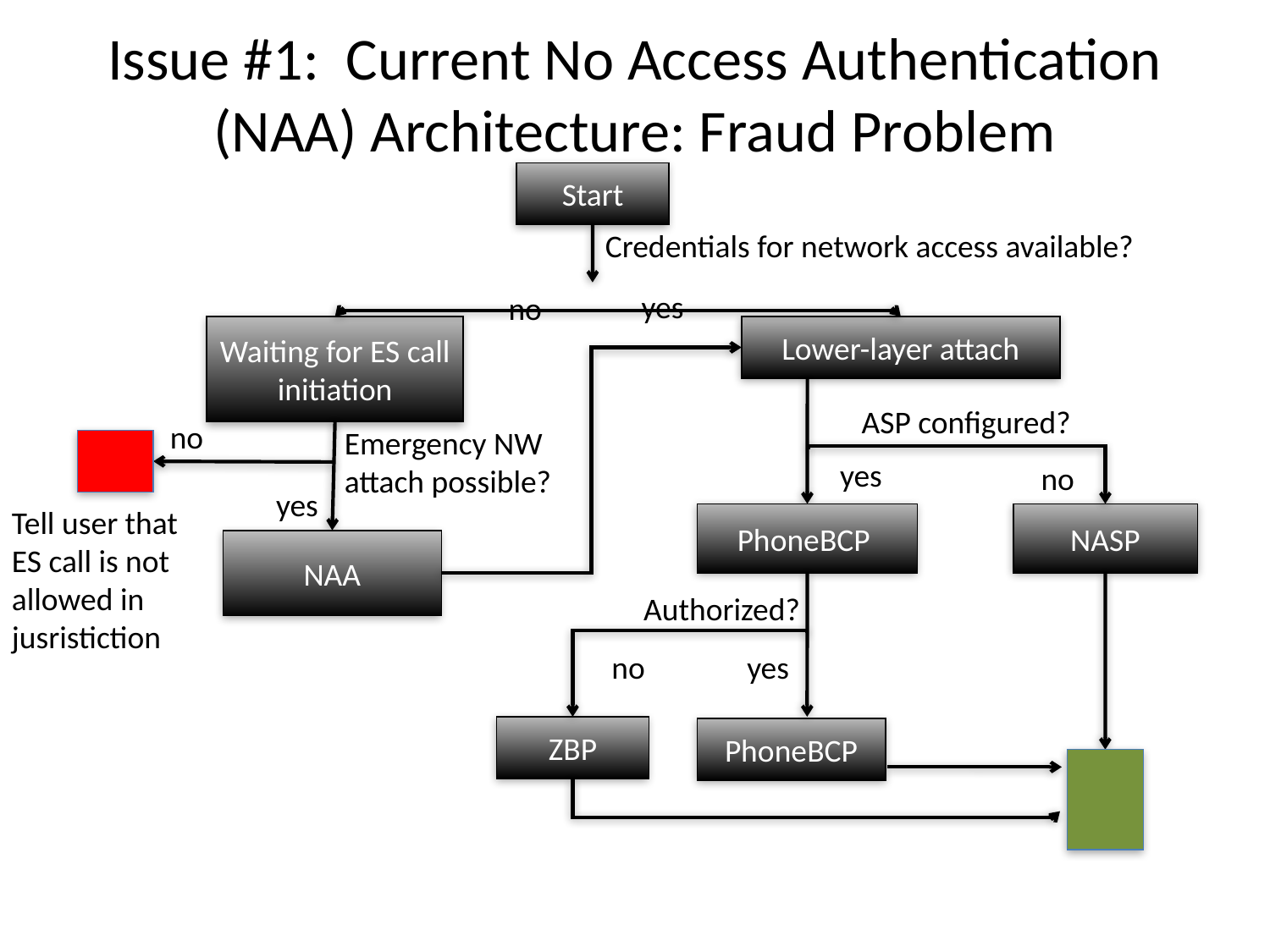

Issue #1:  Current No Access Authentication (NAA) Architecture: Fraud Problem
Start
Credentials for network access available?
yes
no
Waiting for ES call initiation
Lower-layer attach
ASP configured?
no
Emergency NW
attach possible?

yes
no
yes
Tell user that ES call is not
allowed in jusristiction
PhoneBCP
NASP
NAA
Authorized?
no
yes
ZBP
PhoneBCP